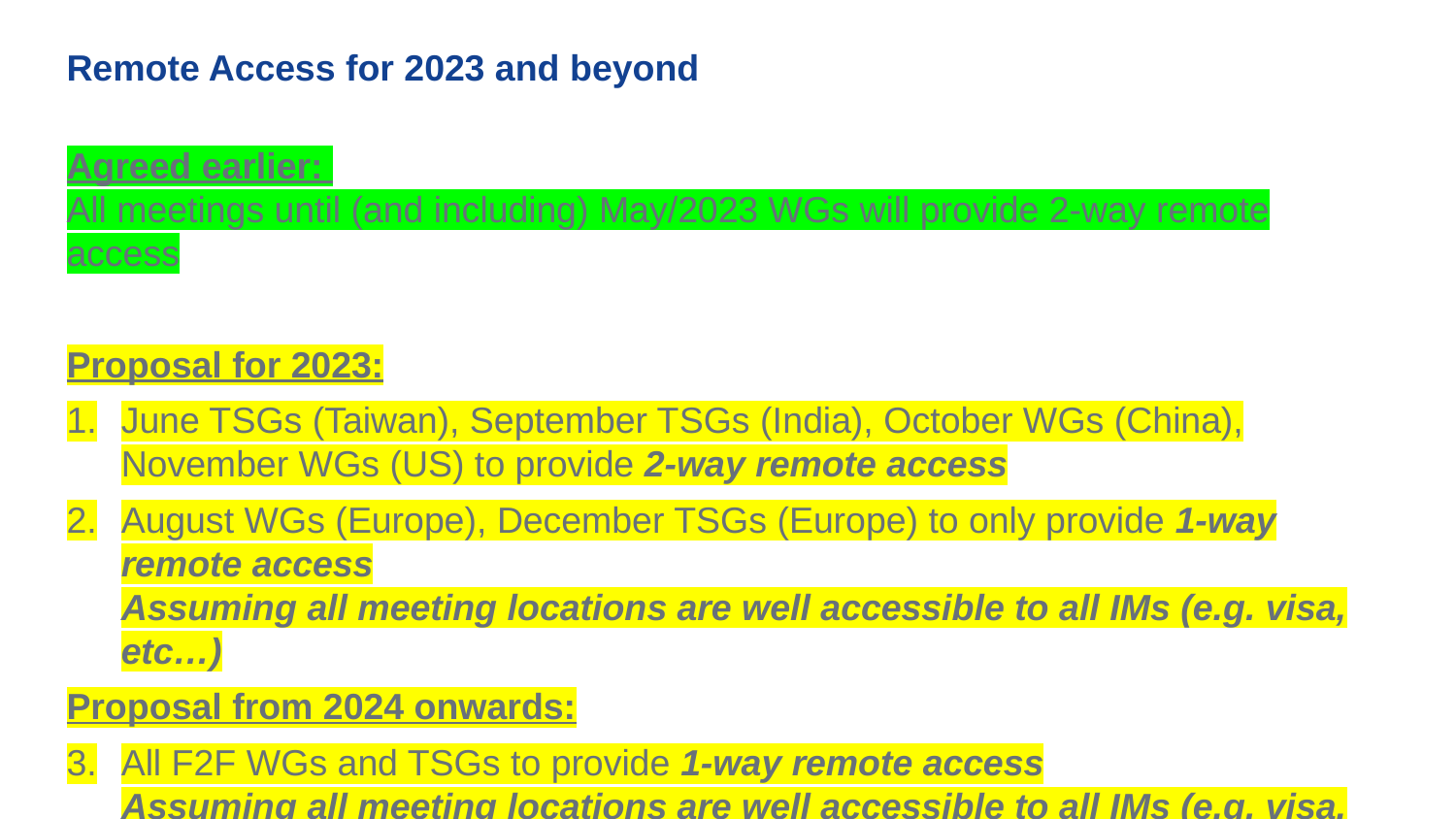

# Remote Access for 2023 and beyond
Agreed earlier:
All meetings until (and including) May/2023 WGs will provide 2-way remote access

Proposal for 2023:
June TSGs (Taiwan), September TSGs (India), October WGs (China), November WGs (US) to provide 2-way remote access
August WGs (Europe), December TSGs (Europe) to only provide 1-way remote access
Assuming all meeting locations are well accessible to all IMs (e.g. visa, etc…)
Proposal from 2024 onwards:
All F2F WGs and TSGs to provide 1-way remote access
Assuming all meeting locations are well accessible to all IMs (e.g. visa, etc…)